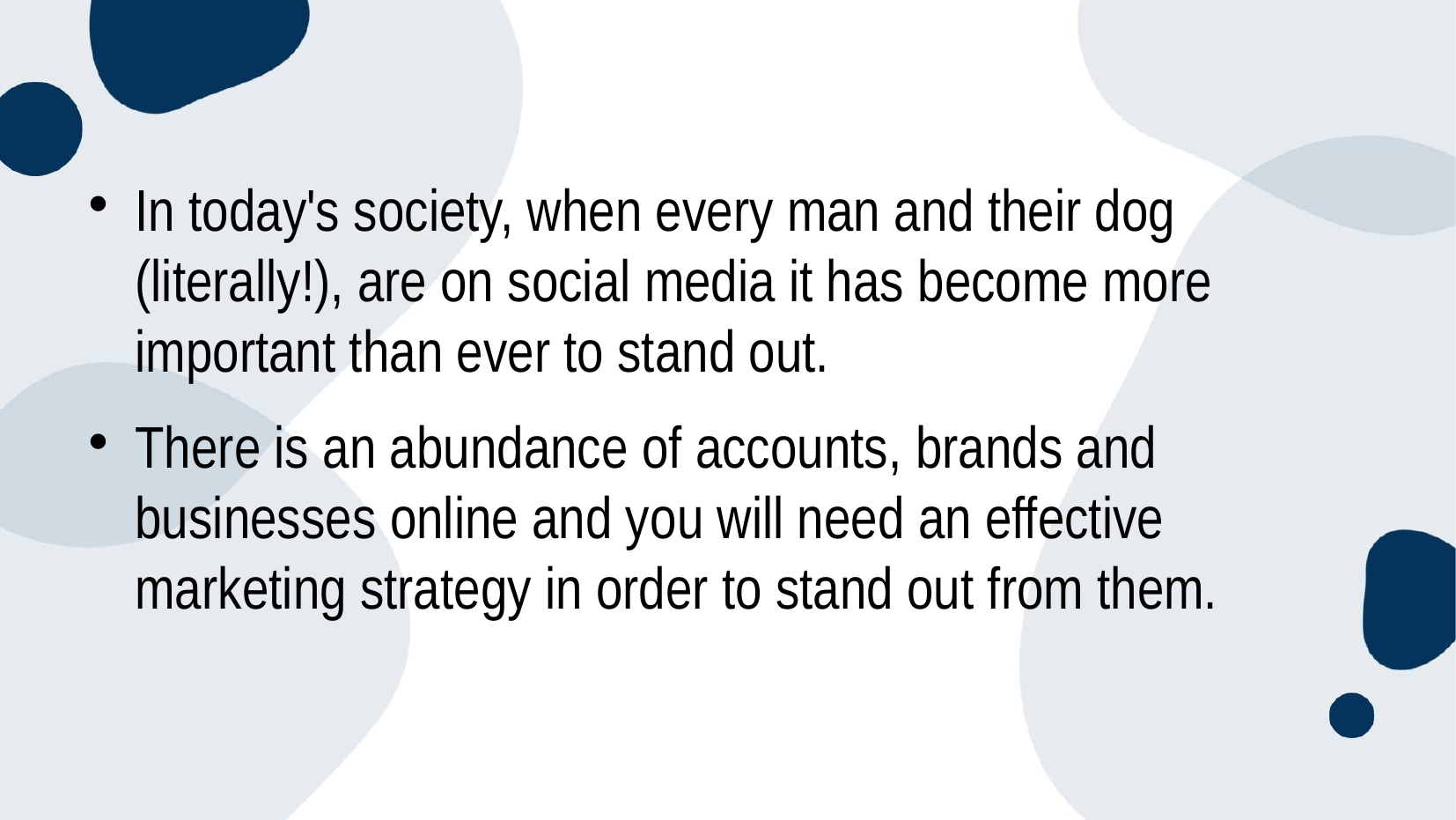

In today's society, when every man and their dog (literally!), are on social media it has become more important than ever to stand out.
There is an abundance of accounts, brands and businesses online and you will need an effective marketing strategy in order to stand out from them.